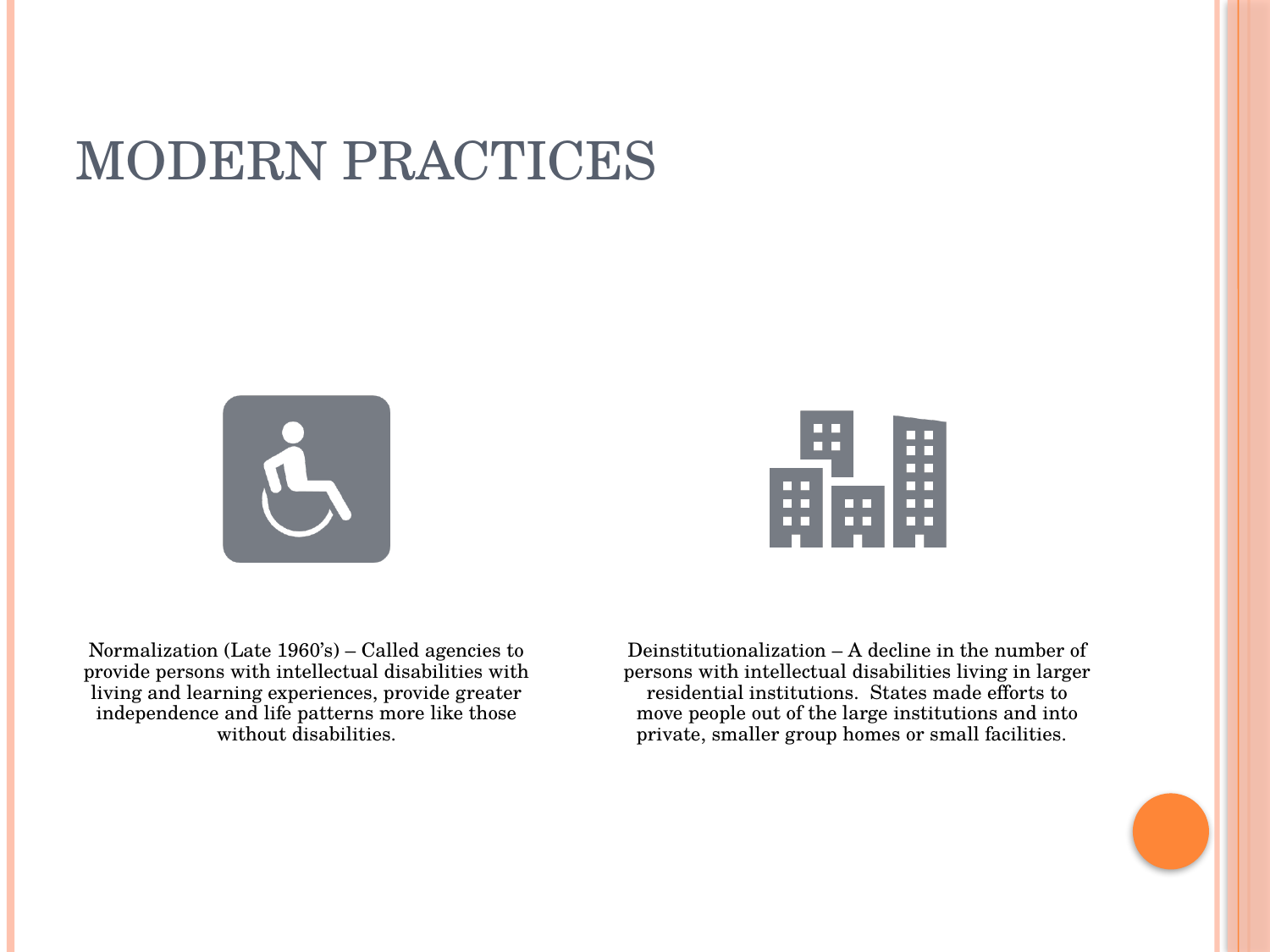

# Modern Practices
Normalization (Late 1960’s) – Called agencies to provide persons with intellectual disabilities with living and learning experiences, provide greater independence and life patterns more like those without disabilities.
Deinstitutionalization – A decline in the number of persons with intellectual disabilities living in larger residential institutions.  States made efforts to move people out of the large institutions and into private, smaller group homes or small facilities.